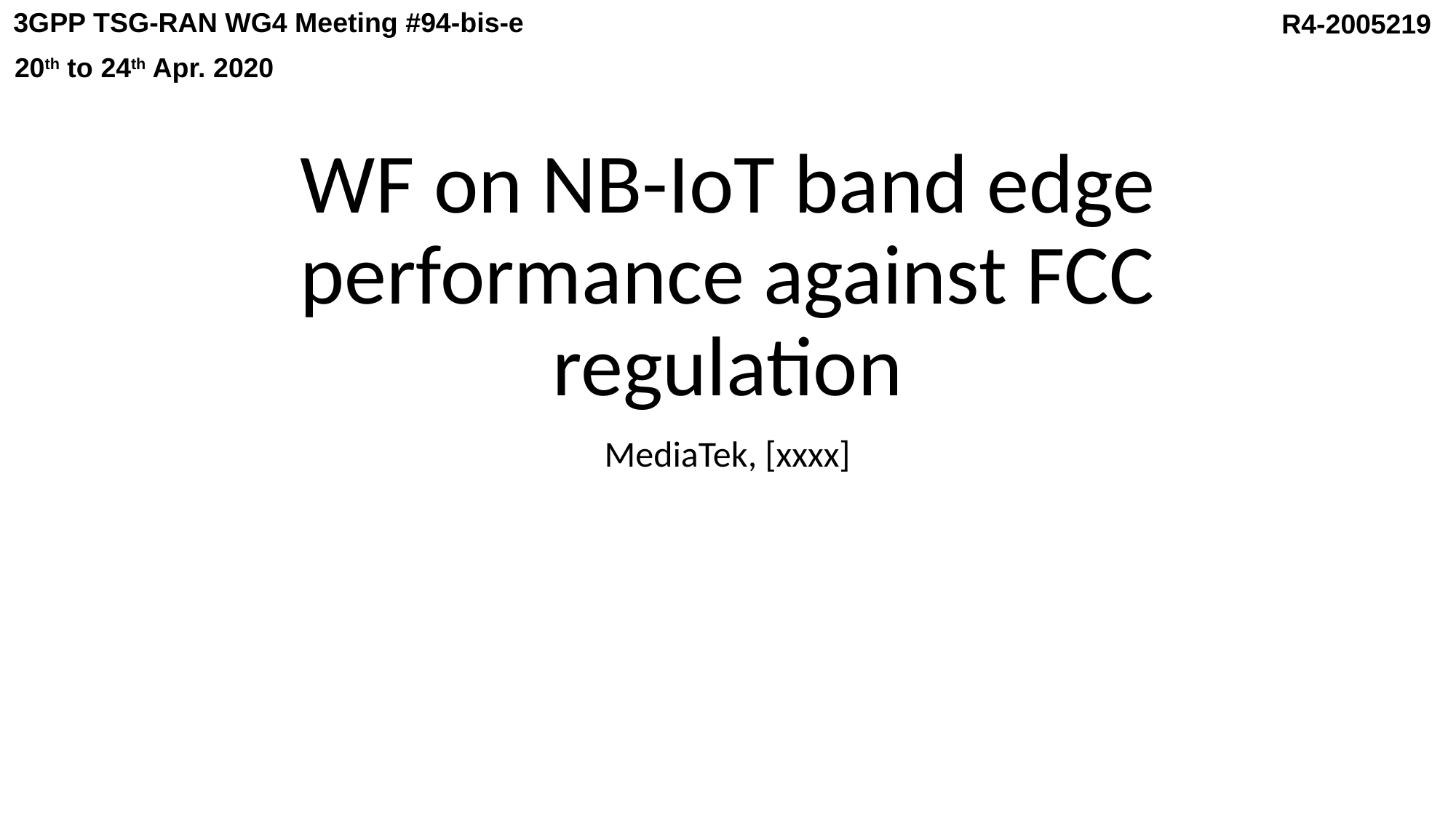

­­­3GPP TSG-RAN WG4 Meeting #94-bis-e
R4-2005219
20th to 24th Apr. 2020
# WF on NB-IoT band edge performance against FCC regulation
MediaTek, [xxxx]